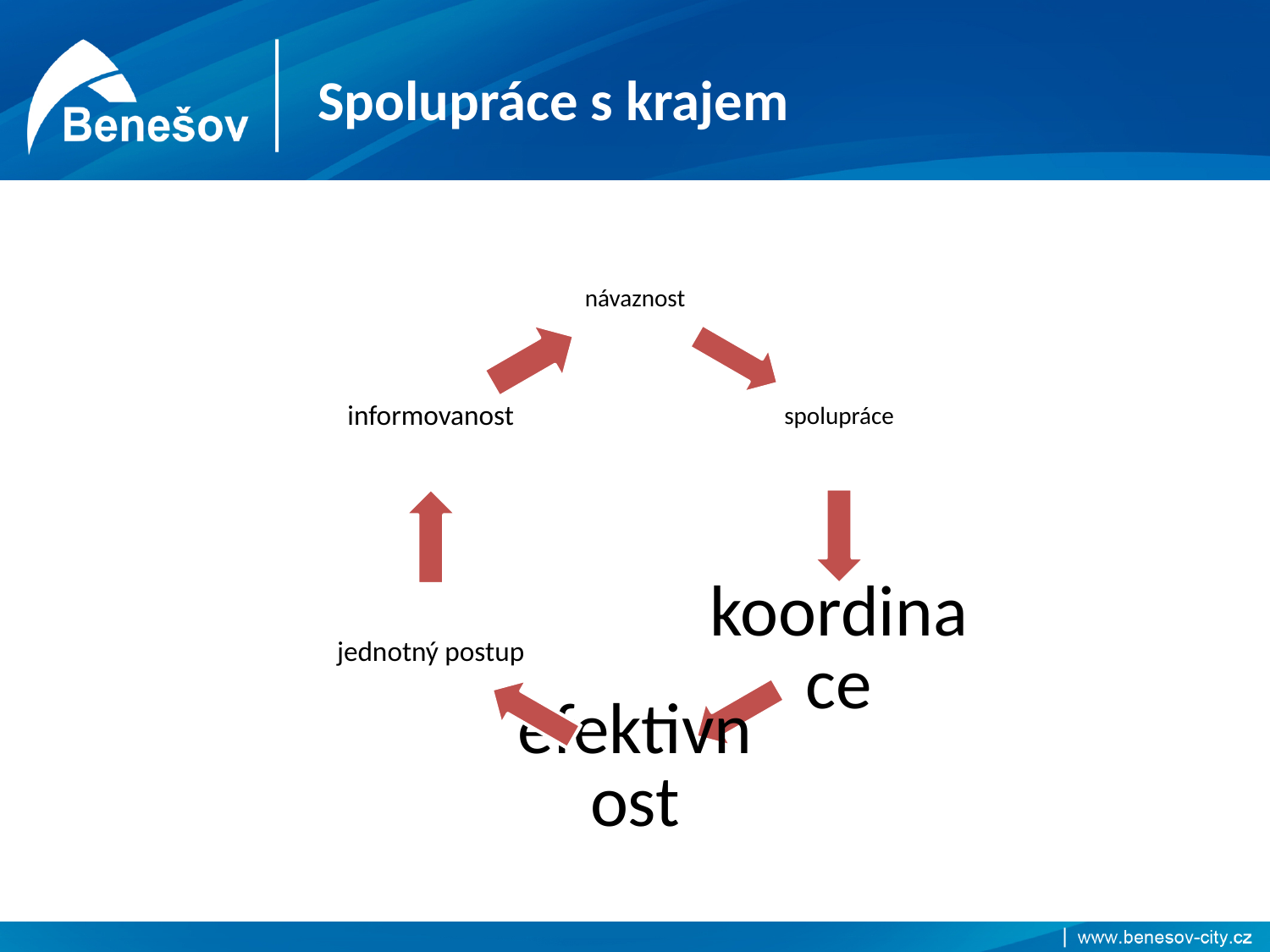

# Spolupráce s krajem
návaznost
spolupráce
koordinace
efektivnost
informovanost
jednotný postup